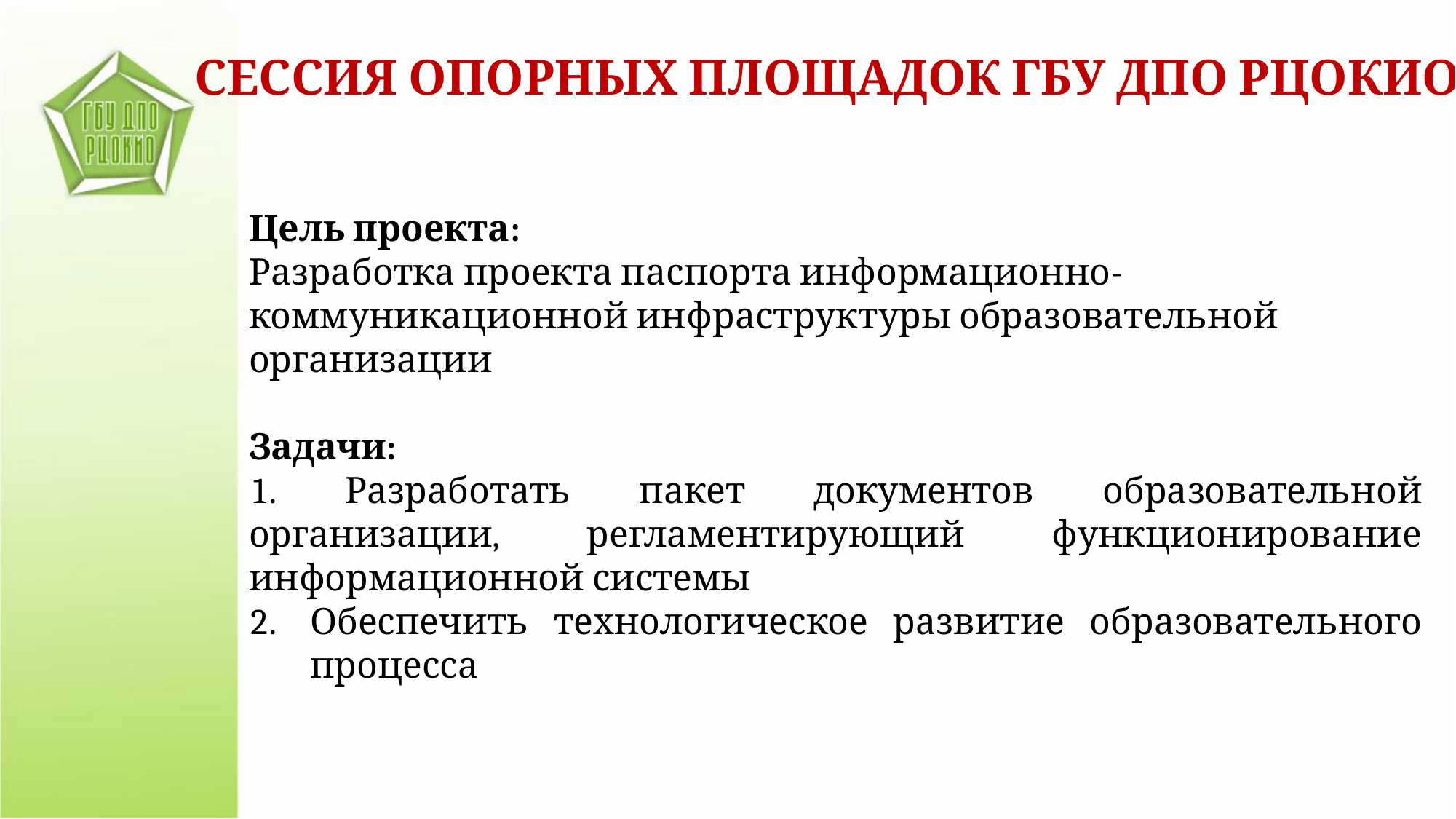

СЕССИЯ ОПОРНЫХ ПЛОЩАДОК ГБУ ДПО РЦОКИО
Цель проекта:
Разработка проекта паспорта информационно-коммуникационной инфраструктуры образовательной организации

Задачи:
 Разработать пакет документов образовательной организации, регламентирующий функционирование информационной системы
Обеспечить технологическое развитие образовательного процесса